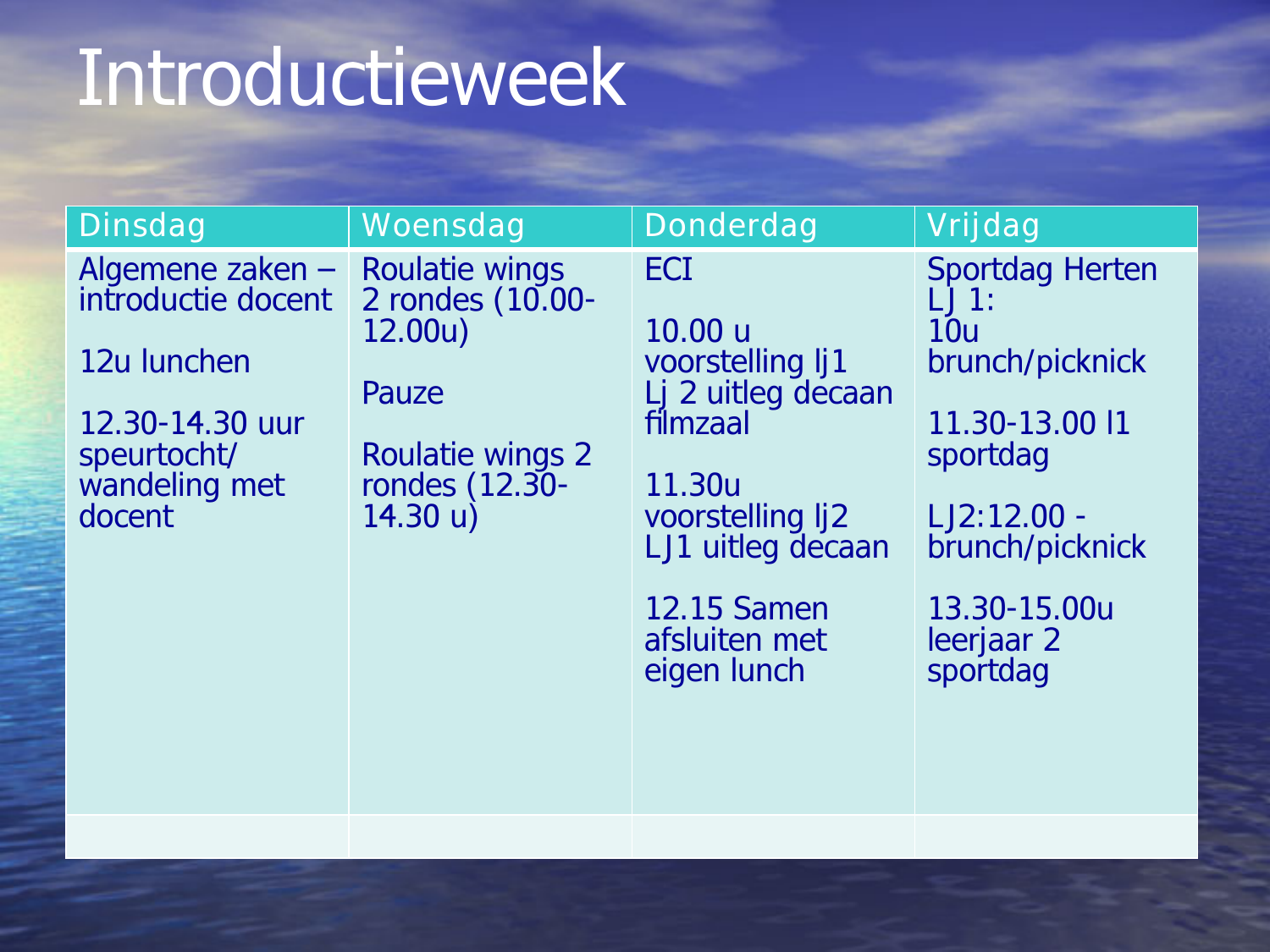

# Introductieweek
| Dinsdag | Woensdag | Donderdag | Vrijdag |
| --- | --- | --- | --- |
| Algemene zaken – introductie docent 12u lunchen 12.30-14.30 uur speurtocht/ wandeling met docent | Roulatie wings 2 rondes (10.00-12.00u) Pauze Roulatie wings 2 rondes (12.30-14.30 u) | ECI 10.00 u voorstelling lj1 Lj 2 uitleg decaan filmzaal 11.30u voorstelling lj2 LJ1 uitleg decaan 12.15 Samen afsluiten met eigen lunch | Sportdag Herten LJ 1: 10u brunch/picknick 11.30-13.00 l1 sportdag LJ2:12.00 - brunch/picknick 13.30-15.00u leerjaar 2 sportdag |
|  |  |  |  |